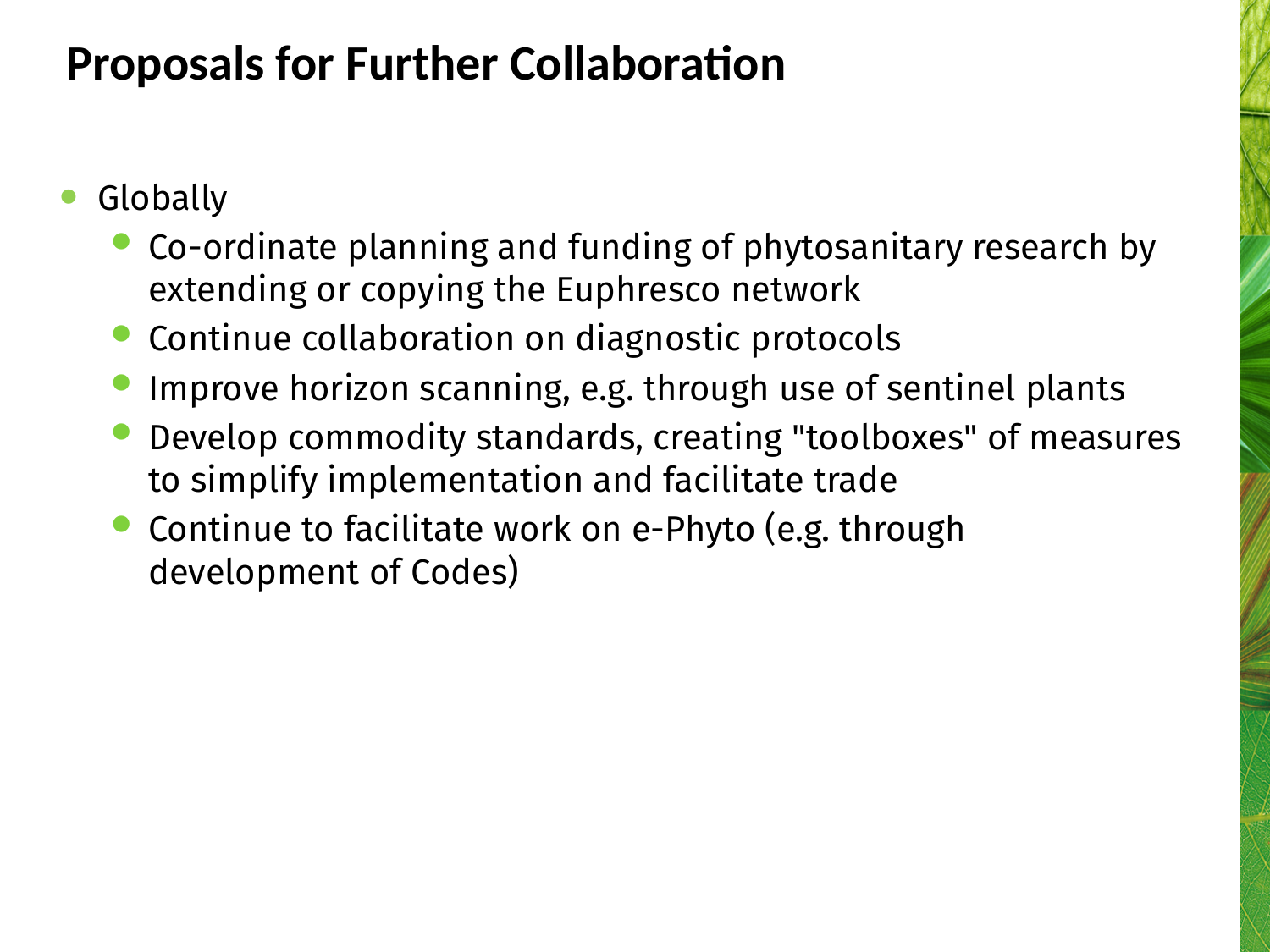

# Proposals for Further Collaboration
Globally
Co-ordinate planning and funding of phytosanitary research by extending or copying the Euphresco network
Continue collaboration on diagnostic protocols
Improve horizon scanning, e.g. through use of sentinel plants
Develop commodity standards, creating "toolboxes" of measures to simplify implementation and facilitate trade
Continue to facilitate work on e-Phyto (e.g. through development of Codes)